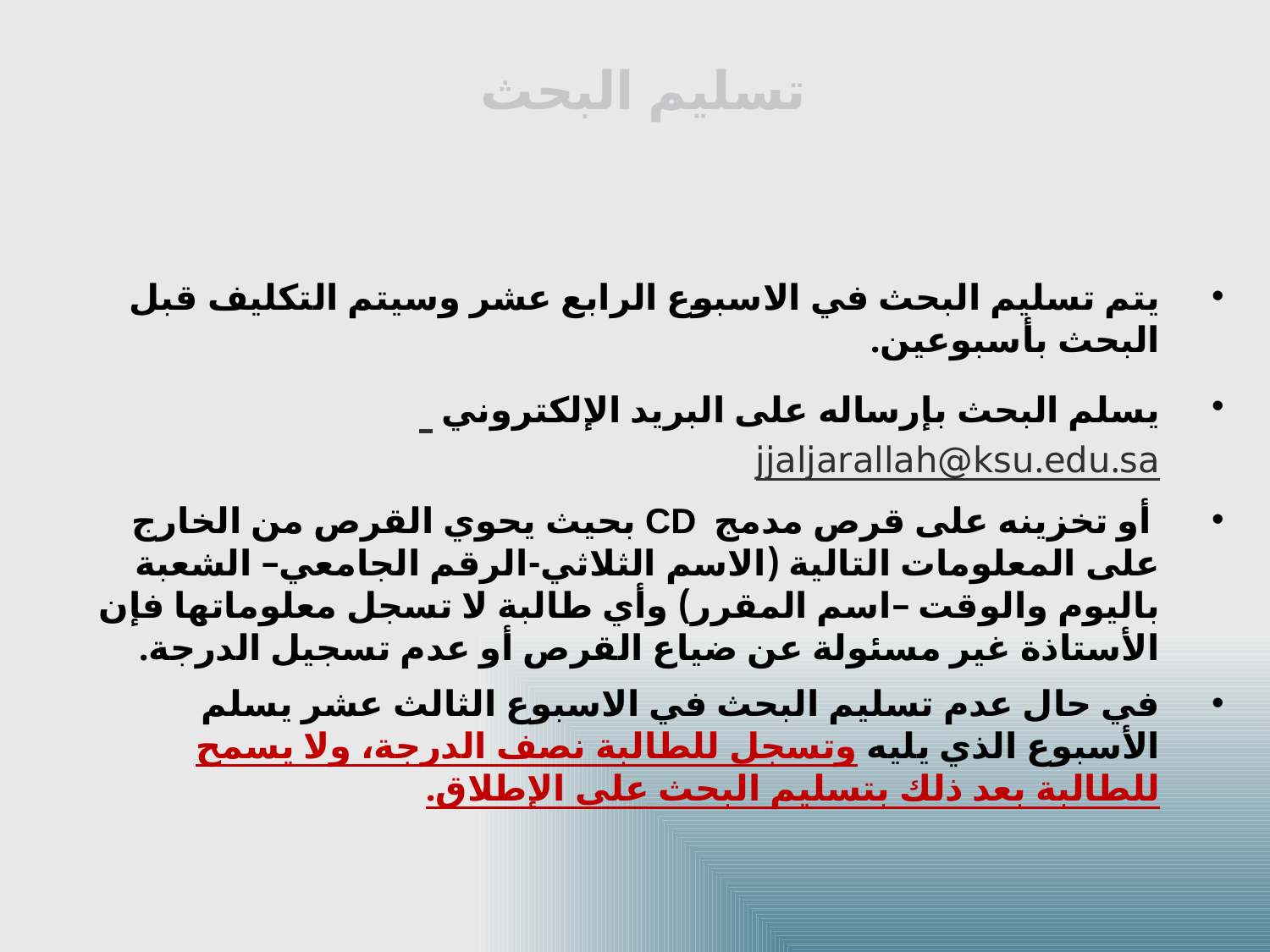

# تسليم البحث
يتم تسليم البحث في الاسبوع الرابع عشر وسيتم التكليف قبل البحث بأسبوعين.
يسلم البحث بإرساله على البريد الإلكتروني  jjaljarallah@ksu.edu.sa
 أو تخزينه على قرص مدمج  CD بحيث يحوي القرص من الخارج على المعلومات التالية (الاسم الثلاثي-الرقم الجامعي– الشعبة باليوم والوقت –اسم المقرر) وأي طالبة لا تسجل معلوماتها فإن الأستاذة غير مسئولة عن ضياع القرص أو عدم تسجيل الدرجة.
في حال عدم تسليم البحث في الاسبوع الثالث عشر يسلم الأسبوع الذي يليه وتسجل للطالبة نصف الدرجة، ولا يسمح للطالبة بعد ذلك بتسليم البحث على الإطلاق.